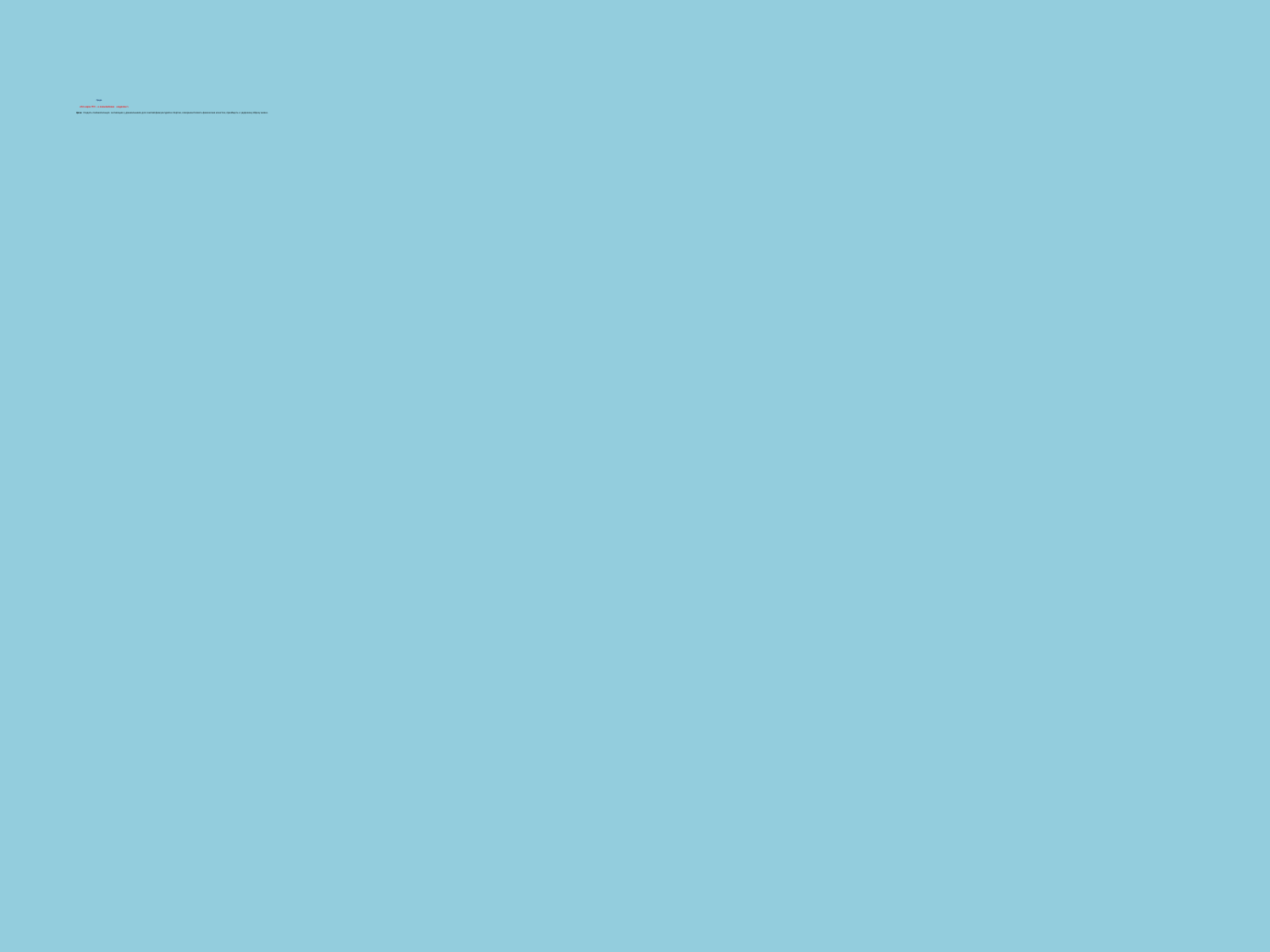

# Среда «От норм ГТО – к олимпийским   медалям!» Цель:  Создать положительную  мотивацию у дошкольников для занятий физкультурой и спортом, совершенствовать физические качества, приобщать к здоровому образу жизни.